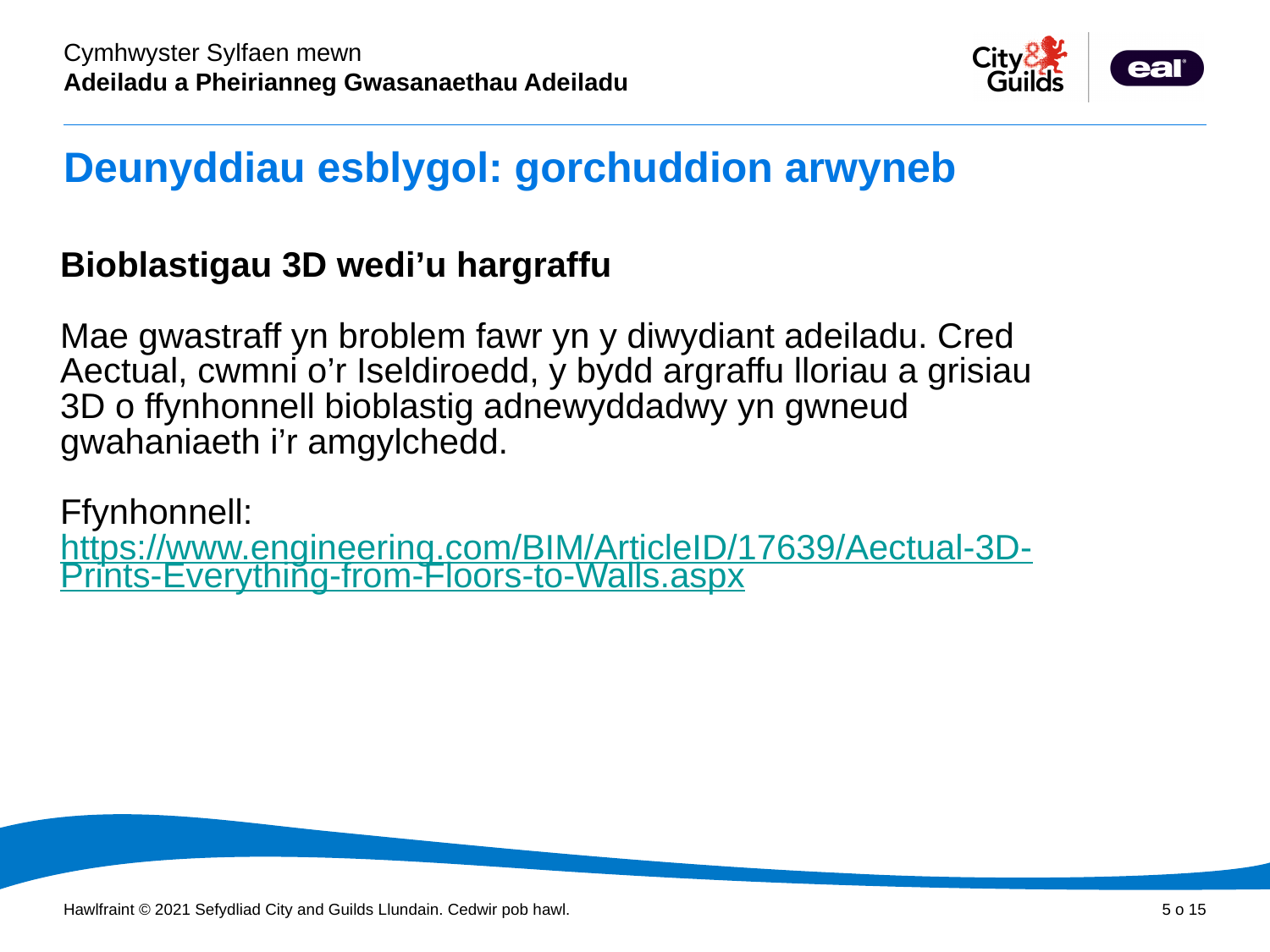

# Deunyddiau esblygol: gorchuddion arwyneb
Bioblastigau 3D wedi’u hargraffu

Mae gwastraff yn broblem fawr yn y diwydiant adeiladu. Cred Aectual, cwmni o’r Iseldiroedd, y bydd argraffu lloriau a grisiau 3D o ffynhonnell bioblastig adnewyddadwy yn gwneud gwahaniaeth i’r amgylchedd.

Ffynhonnell: https://www.engineering.com/BIM/ArticleID/17639/Aectual-3D-Prints-Everything-from-Floors-to-Walls.aspx